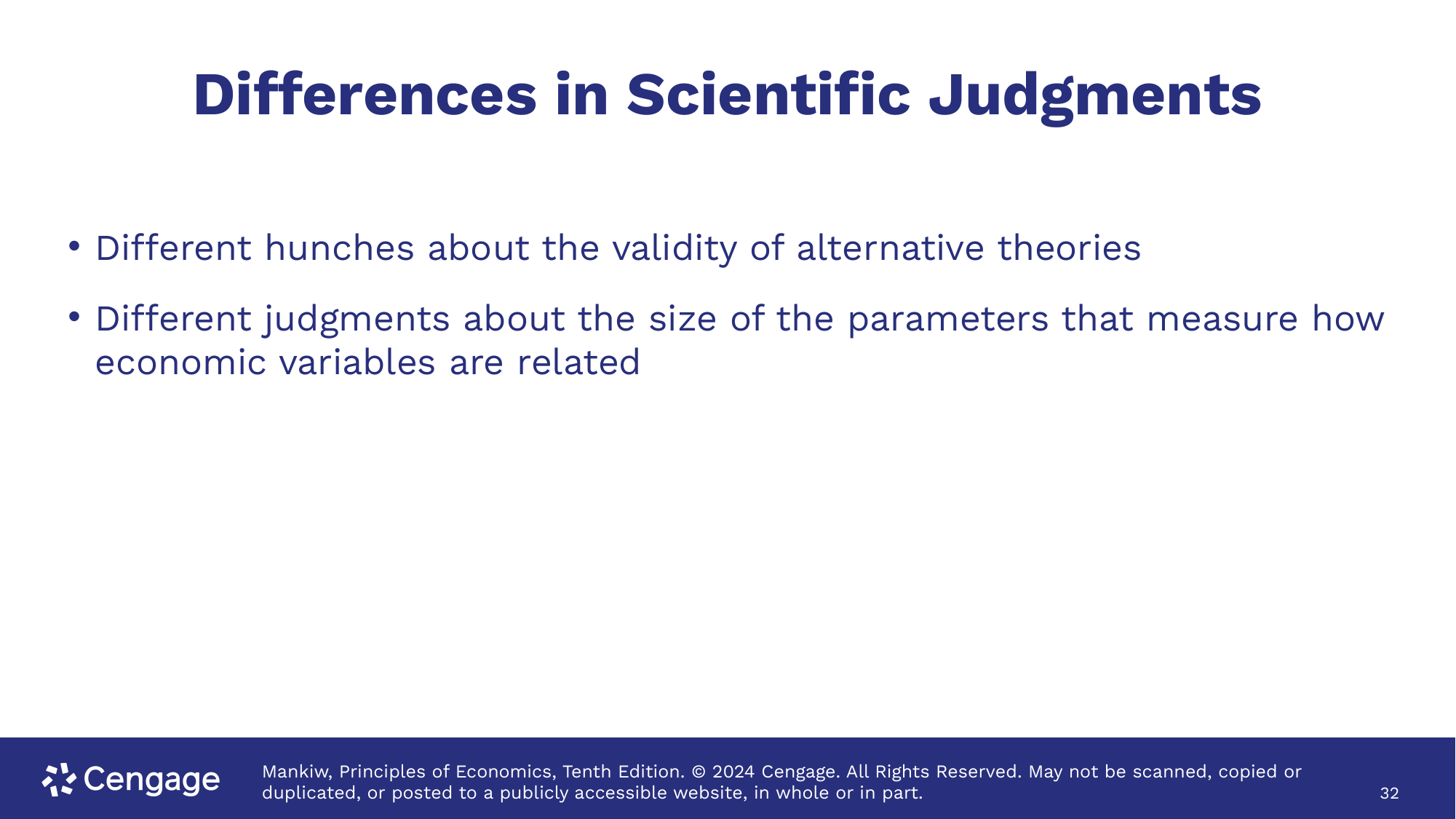

# Differences in Scientific Judgments
Different hunches about the validity of alternative theories
Different judgments about the size of the parameters that measure how economic variables are related